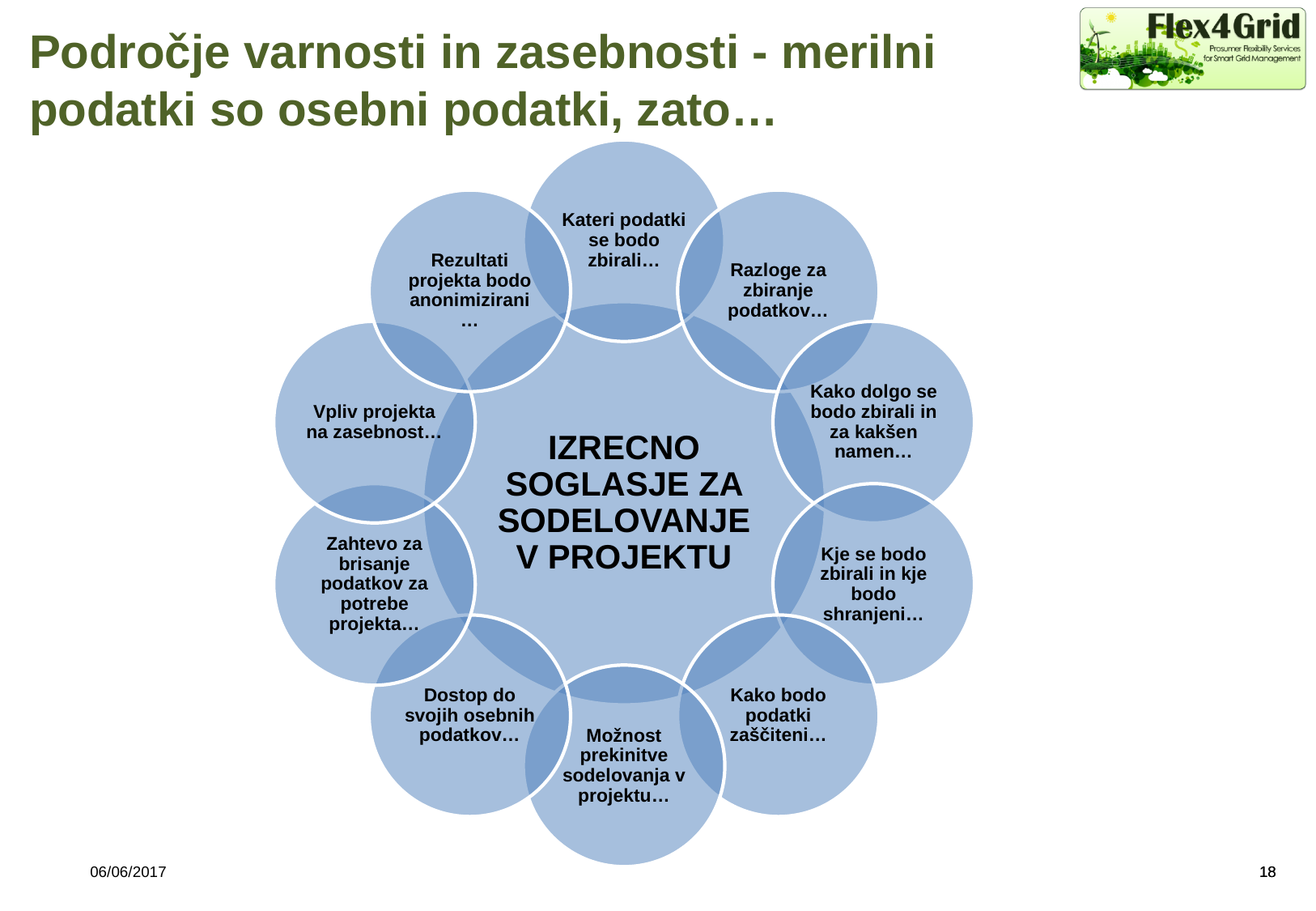

# Področje varnosti in zasebnosti - merilni podatki so osebni podatki, zato…
IZRECNO SOGLASJE ZA SODELOVANJE V PROJEKTU
Kateri podatki se bodo zbirali…
Razloge za zbiranje podatkov…
Kako dolgo se bodo zbirali in za kakšen namen…
Kje se bodo zbirali in kje bodo shranjeni…
Kako bodo podatki zaščiteni…
Možnost prekinitve sodelovanja v projektu…
Dostop do svojih osebnih podatkov…
Zahtevo za brisanje podatkov za potrebe projekta…
Vpliv projekta na zasebnost…
Rezultati projekta bodo anonimizirani…